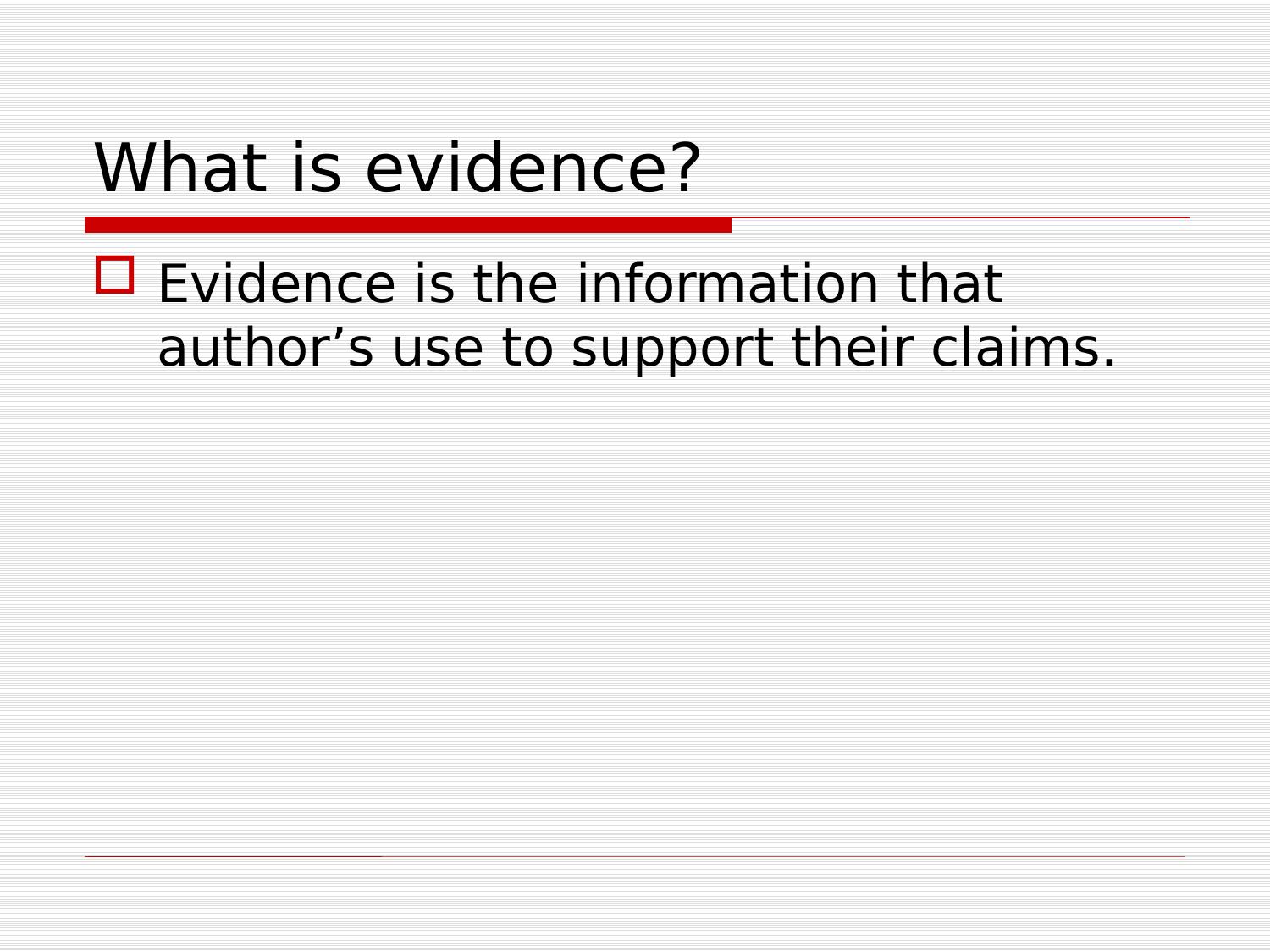

# What is evidence?
Evidence is the information that author’s use to support their claims.